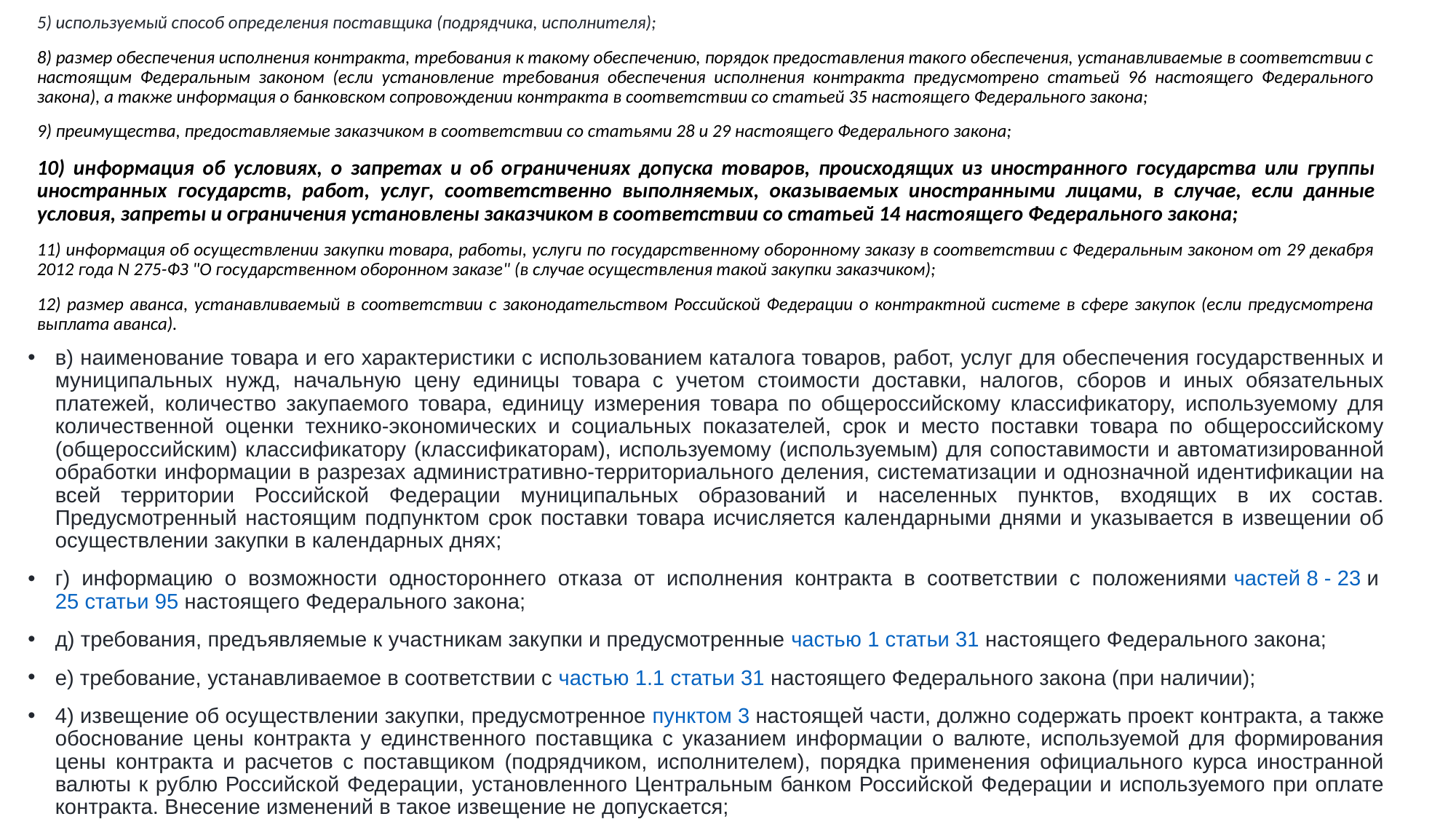

5) используемый способ определения поставщика (подрядчика, исполнителя);
8) размер обеспечения исполнения контракта, требования к такому обеспечению, порядок предоставления такого обеспечения, устанавливаемые в соответствии с настоящим Федеральным законом (если установление требования обеспечения исполнения контракта предусмотрено статьей 96 настоящего Федерального закона), а также информация о банковском сопровождении контракта в соответствии со статьей 35 настоящего Федерального закона;
9) преимущества, предоставляемые заказчиком в соответствии со статьями 28 и 29 настоящего Федерального закона;
10) информация об условиях, о запретах и об ограничениях допуска товаров, происходящих из иностранного государства или группы иностранных государств, работ, услуг, соответственно выполняемых, оказываемых иностранными лицами, в случае, если данные условия, запреты и ограничения установлены заказчиком в соответствии со статьей 14 настоящего Федерального закона;
11) информация об осуществлении закупки товара, работы, услуги по государственному оборонному заказу в соответствии с Федеральным законом от 29 декабря 2012 года N 275-ФЗ "О государственном оборонном заказе" (в случае осуществления такой закупки заказчиком);
12) размер аванса, устанавливаемый в соответствии с законодательством Российской Федерации о контрактной системе в сфере закупок (если предусмотрена выплата аванса).
в) наименование товара и его характеристики с использованием каталога товаров, работ, услуг для обеспечения государственных и муниципальных нужд, начальную цену единицы товара с учетом стоимости доставки, налогов, сборов и иных обязательных платежей, количество закупаемого товара, единицу измерения товара по общероссийскому классификатору, используемому для количественной оценки технико-экономических и социальных показателей, срок и место поставки товара по общероссийскому (общероссийским) классификатору (классификаторам), используемому (используемым) для сопоставимости и автоматизированной обработки информации в разрезах административно-территориального деления, систематизации и однозначной идентификации на всей территории Российской Федерации муниципальных образований и населенных пунктов, входящих в их состав. Предусмотренный настоящим подпунктом срок поставки товара исчисляется календарными днями и указывается в извещении об осуществлении закупки в календарных днях;
г) информацию о возможности одностороннего отказа от исполнения контракта в соответствии с положениями частей 8 - 23 и 25 статьи 95 настоящего Федерального закона;
д) требования, предъявляемые к участникам закупки и предусмотренные частью 1 статьи 31 настоящего Федерального закона;
е) требование, устанавливаемое в соответствии с частью 1.1 статьи 31 настоящего Федерального закона (при наличии);
4) извещение об осуществлении закупки, предусмотренное пунктом 3 настоящей части, должно содержать проект контракта, а также обоснование цены контракта у единственного поставщика с указанием информации о валюте, используемой для формирования цены контракта и расчетов с поставщиком (подрядчиком, исполнителем), порядка применения официального курса иностранной валюты к рублю Российской Федерации, установленного Центральным банком Российской Федерации и используемого при оплате контракта. Внесение изменений в такое извещение не допускается;